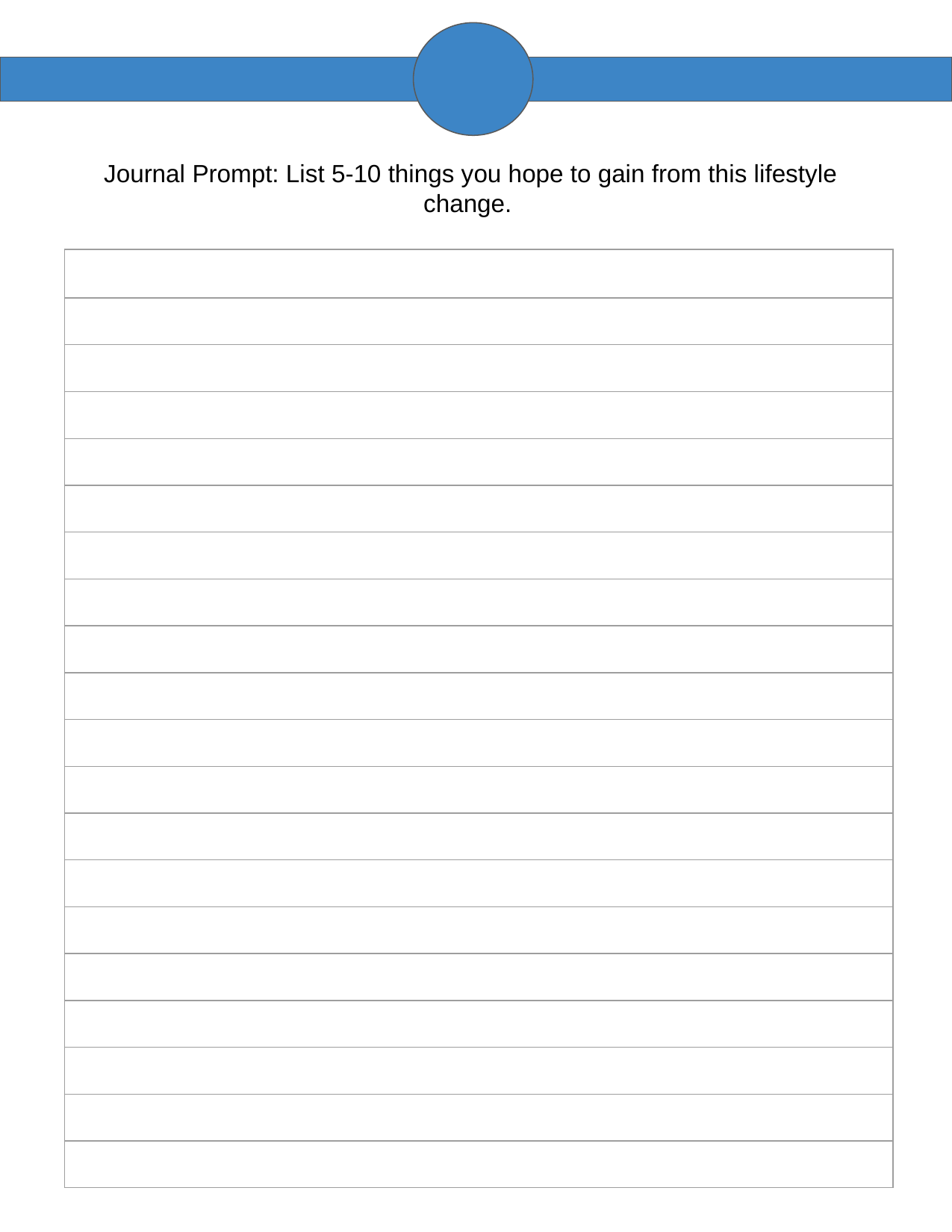

Journal Prompt: List 5-10 things you hope to gain from this lifestyle change.
|  |
| --- |
|  |
|  |
|  |
|  |
|  |
|  |
|  |
|  |
|  |
|  |
|  |
|  |
|  |
|  |
|  |
|  |
|  |
|  |
|  |